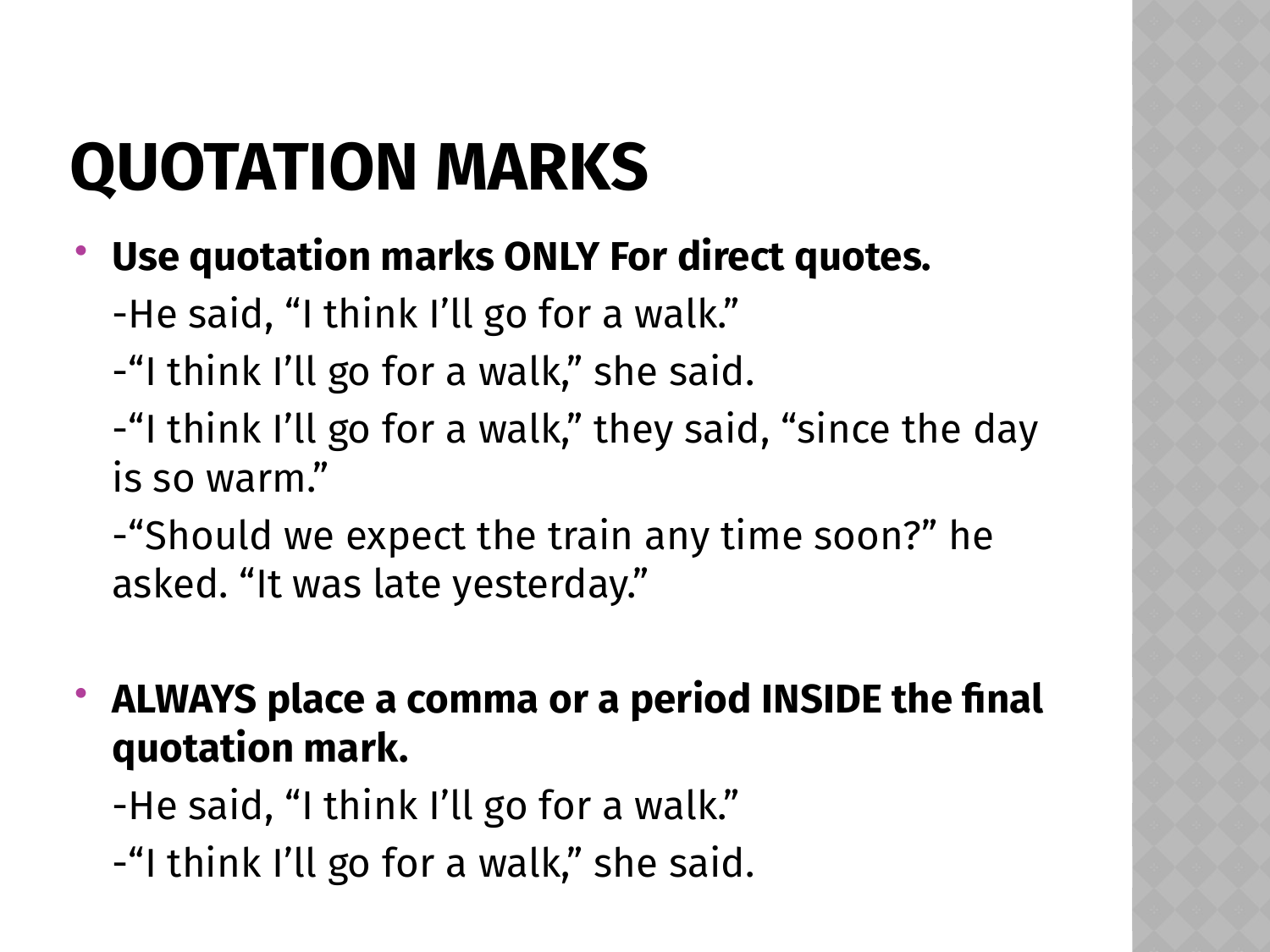

# Quotation Marks
Use quotation marks ONLY For direct quotes.
	-He said, “I think I’ll go for a walk.”
	-“I think I’ll go for a walk,” she said.
	-“I think I’ll go for a walk,” they said, “since the day is so warm.”
	-“Should we expect the train any time soon?” he asked. “It was late yesterday.”

ALWAYS place a comma or a period INSIDE the final quotation mark.
	-He said, “I think I’ll go for a walk.”
	-“I think I’ll go for a walk,” she said.